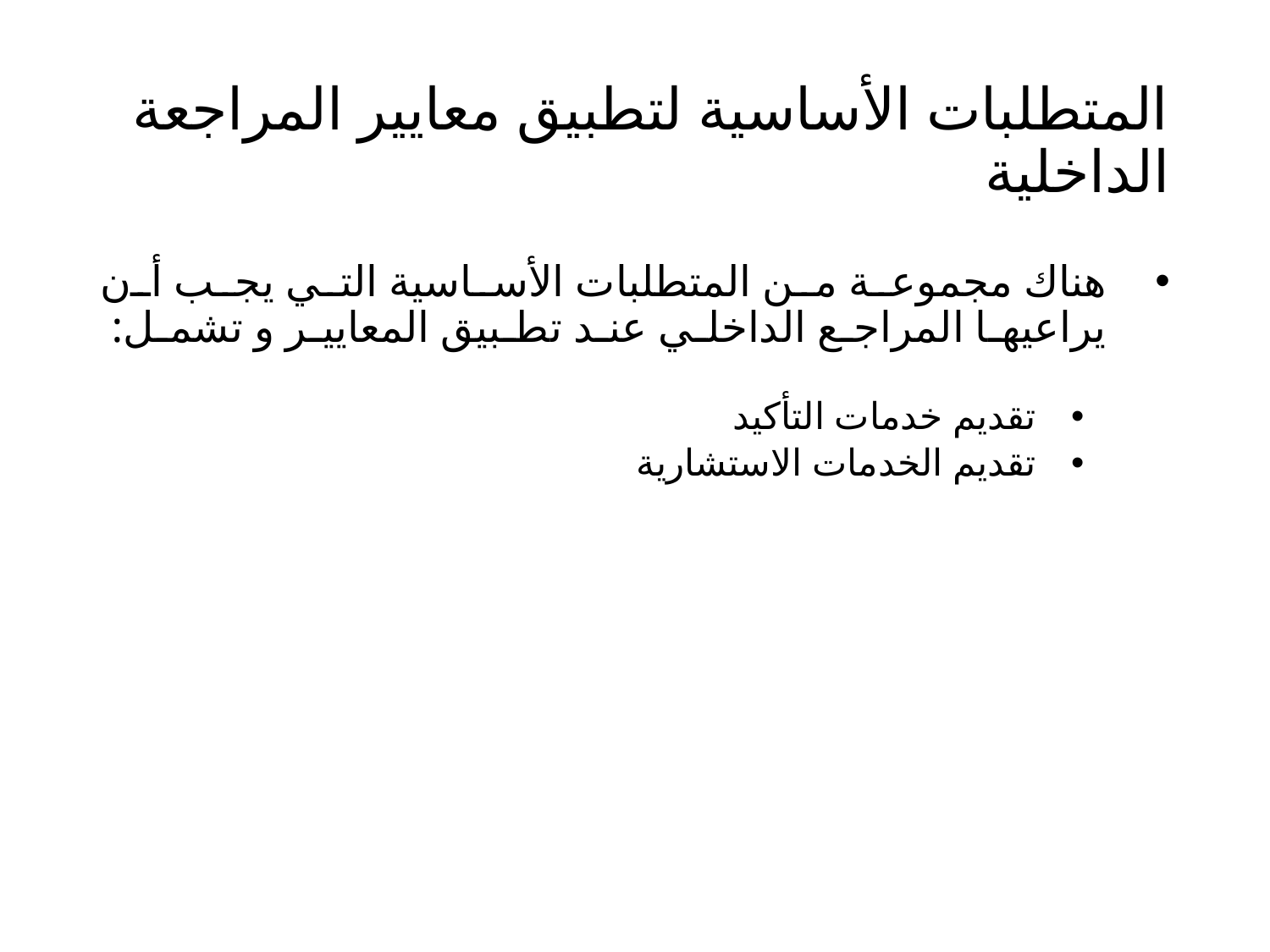

# المتطلبات الأساسية لتطبيق معايير المراجعة  الداخلية
هناك مجموعة من المتطلبات الأساسية التي يجب أن يراعيها المراجع الداخلي عند تطبيق المعايير و تشمل:
تقديم خدمات التأكيد
تقديم الخدمات الاستشارية